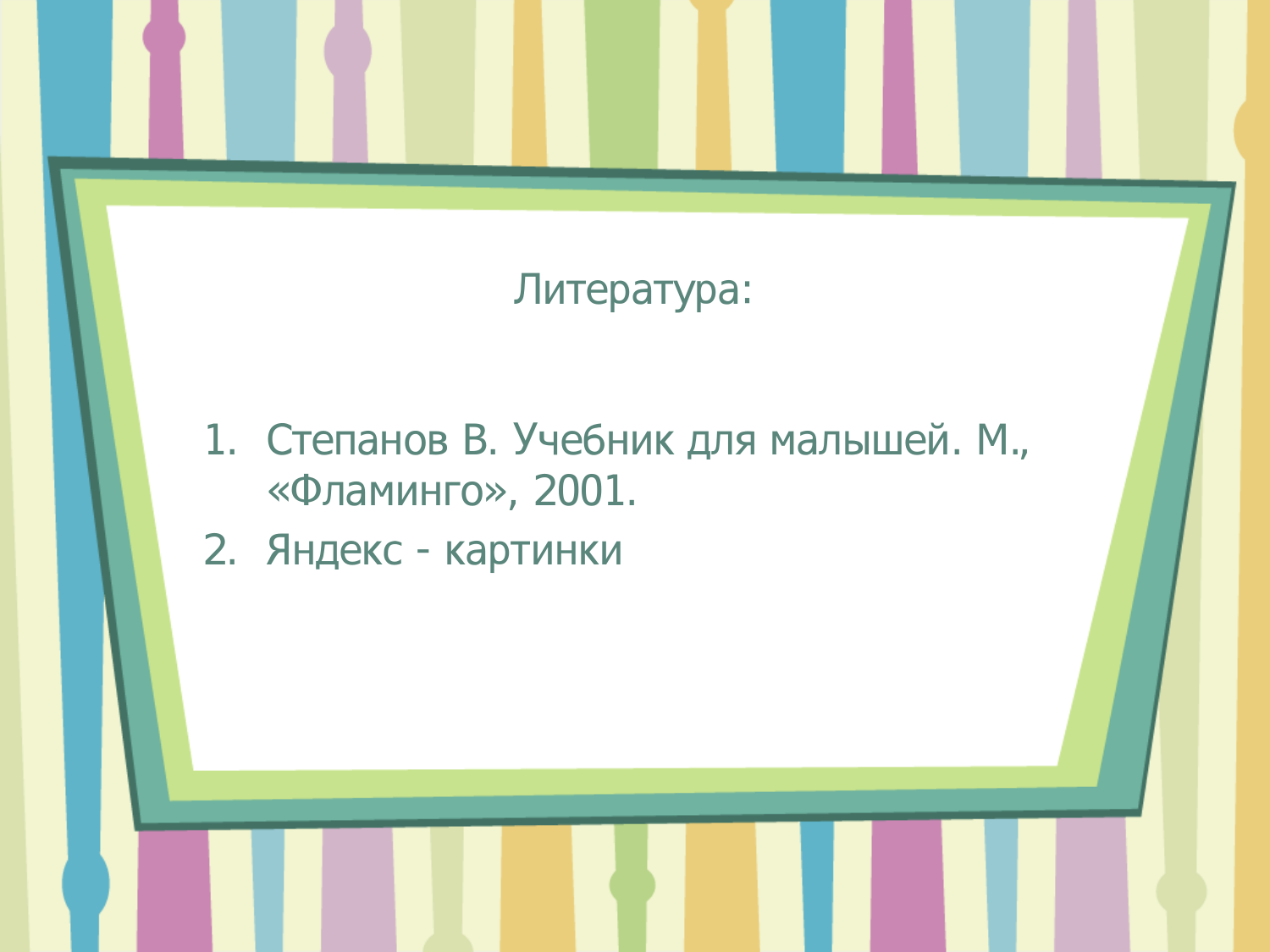

# Литература:
Степанов В. Учебник для малышей. М., «Фламинго», 2001.
Яндекс - картинки